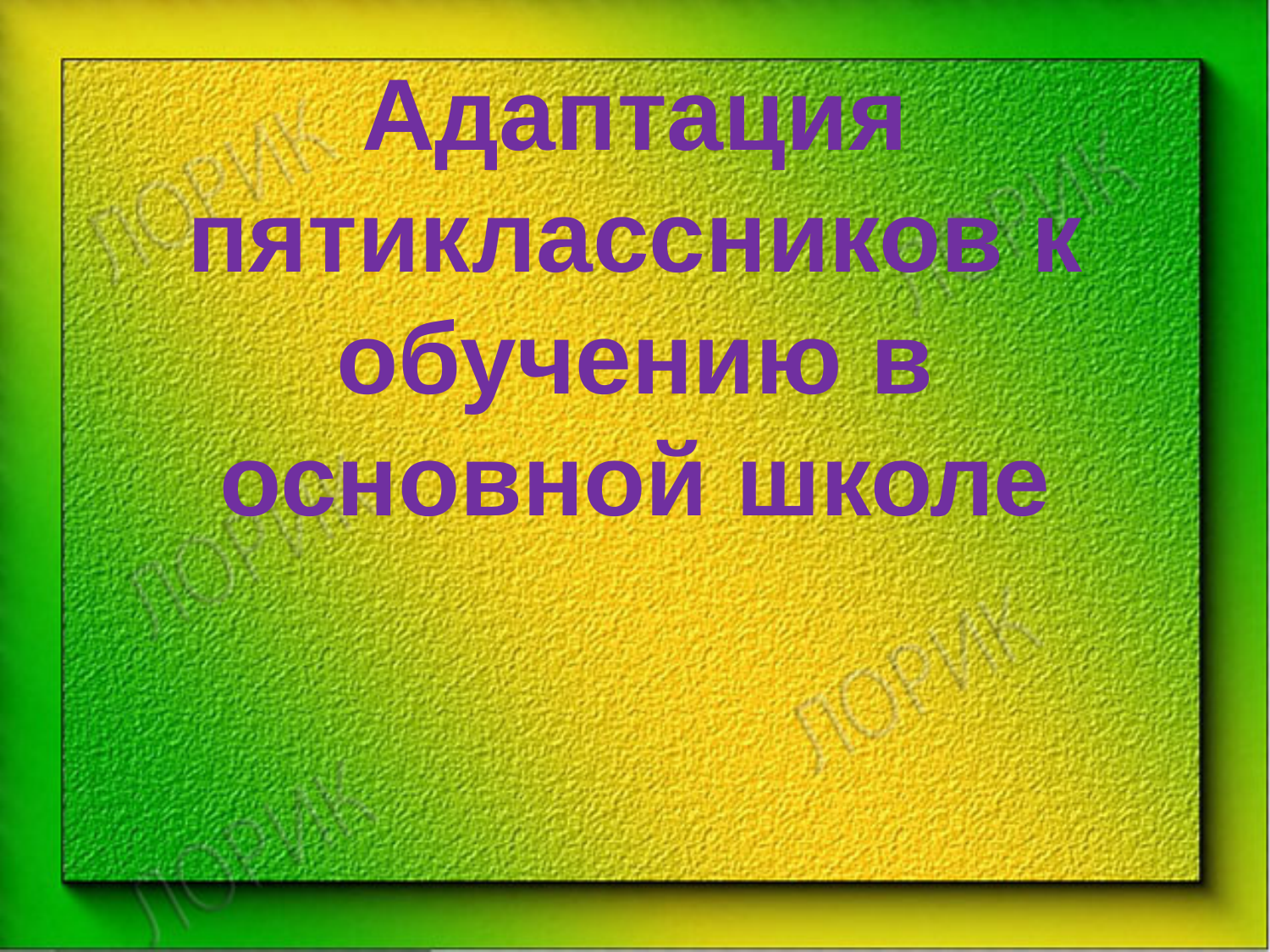

# Адаптация пятиклассников к обучению в основной школе